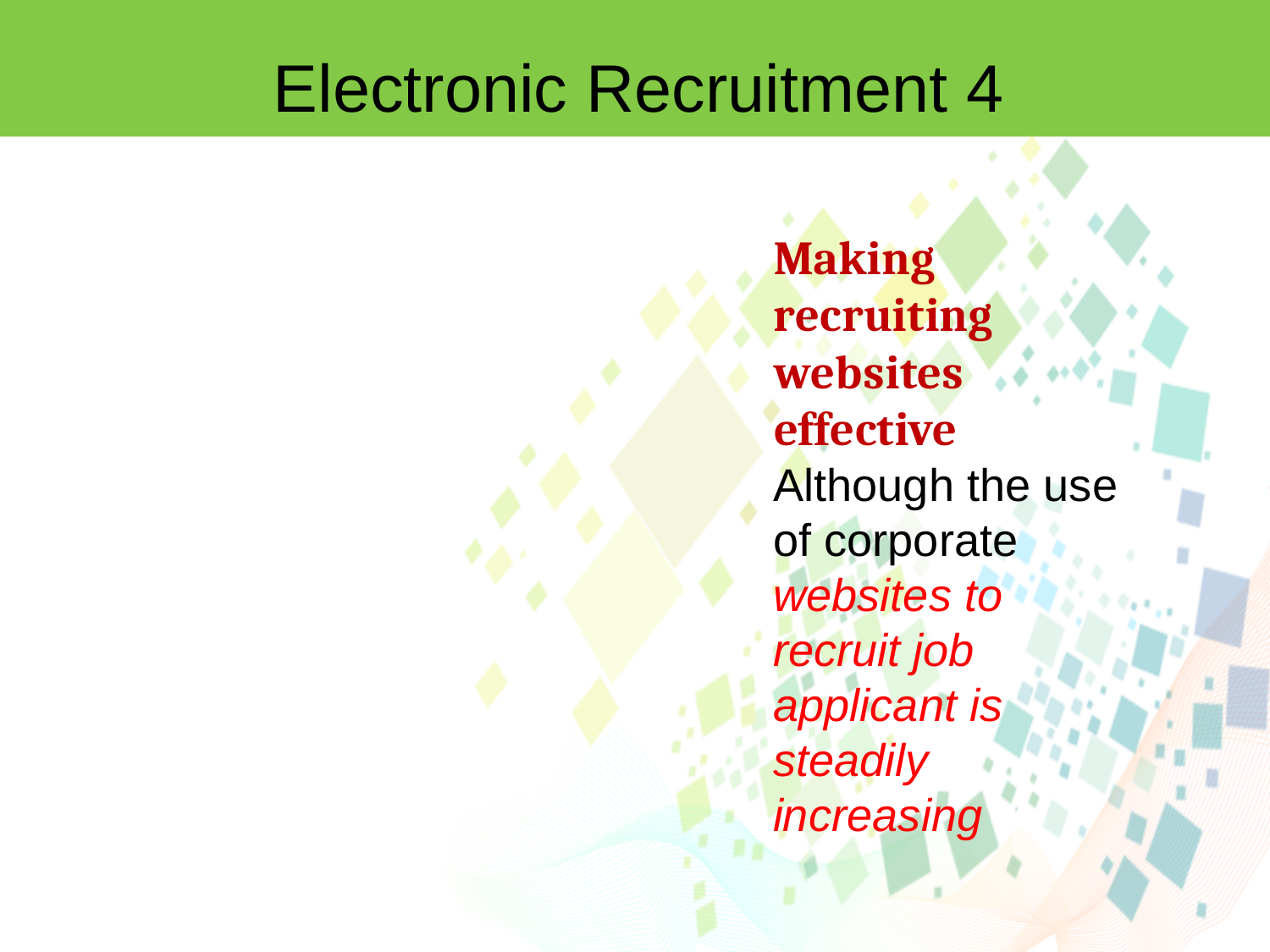

Electronic Recruitment 4
Making recruiting websites effective
Although the use of corporate websites to recruit job applicant is steadily increasing